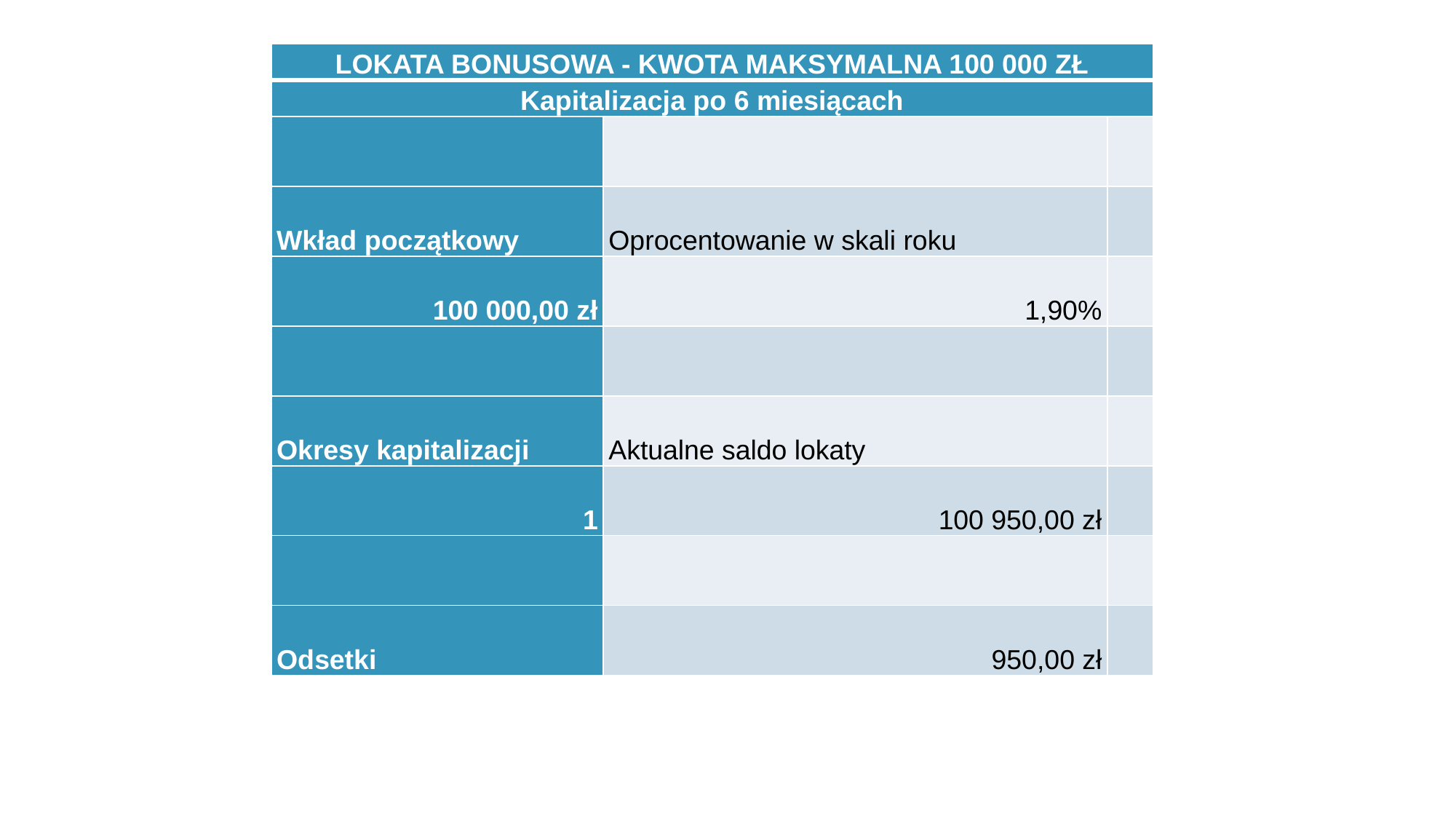

| LOKATA BONUSOWA - KWOTA MAKSYMALNA 100 000 ZŁ |  |  |
| --- | --- | --- |
| Kapitalizacja po 6 miesiącach |  |  |
|  |  |  |
| Wkład początkowy | Oprocentowanie w skali roku |  |
| 100 000,00 zł | 1,90% |  |
|  |  |  |
| Okresy kapitalizacji | Aktualne saldo lokaty |  |
| 1 | 100 950,00 zł |  |
|  |  |  |
| Odsetki | 950,00 zł |  |
#